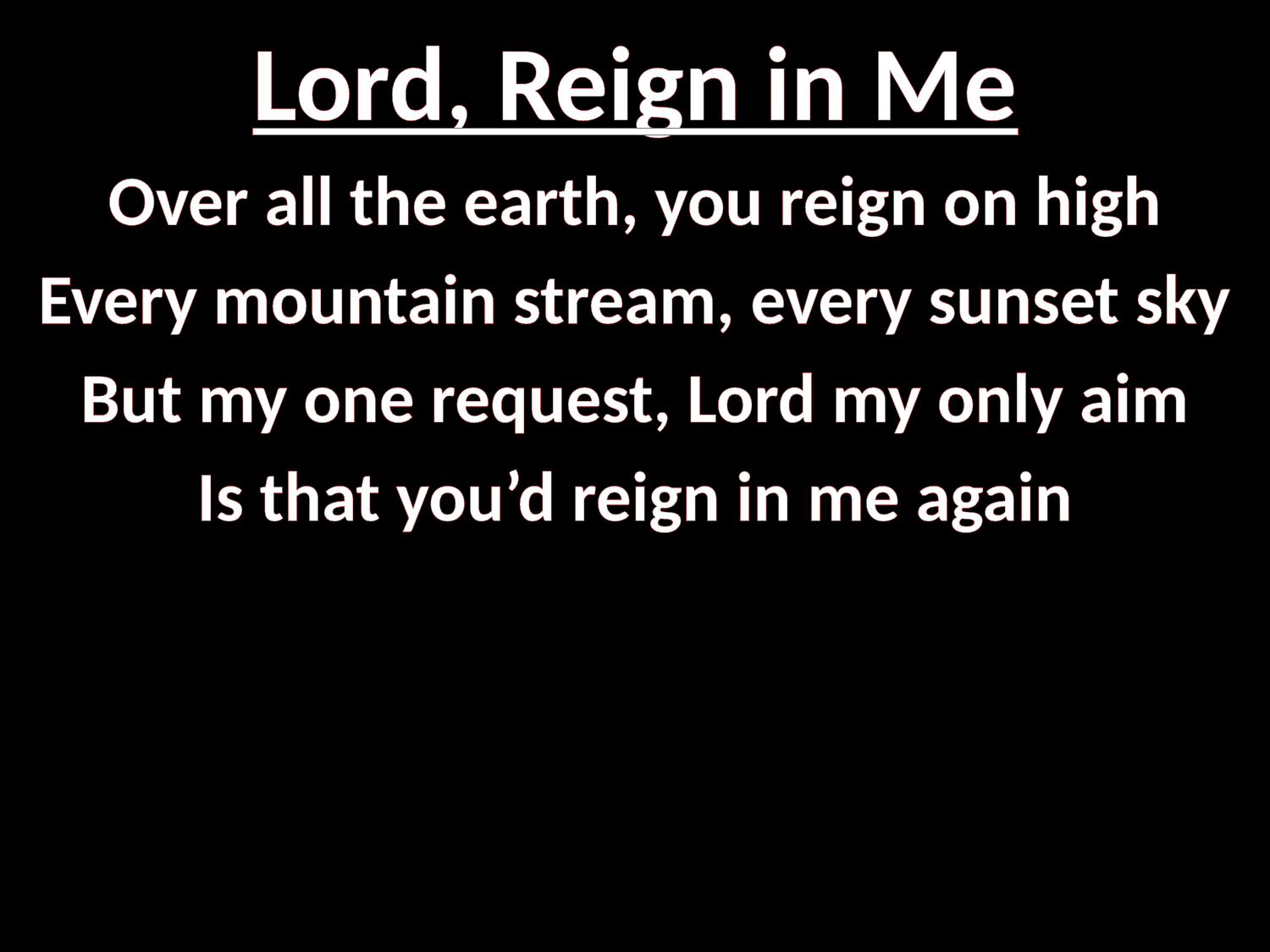

# Lord, Reign in Me
Over all the earth, you reign on high
Every mountain stream, every sunset sky
But my one request, Lord my only aim
Is that you’d reign in me again